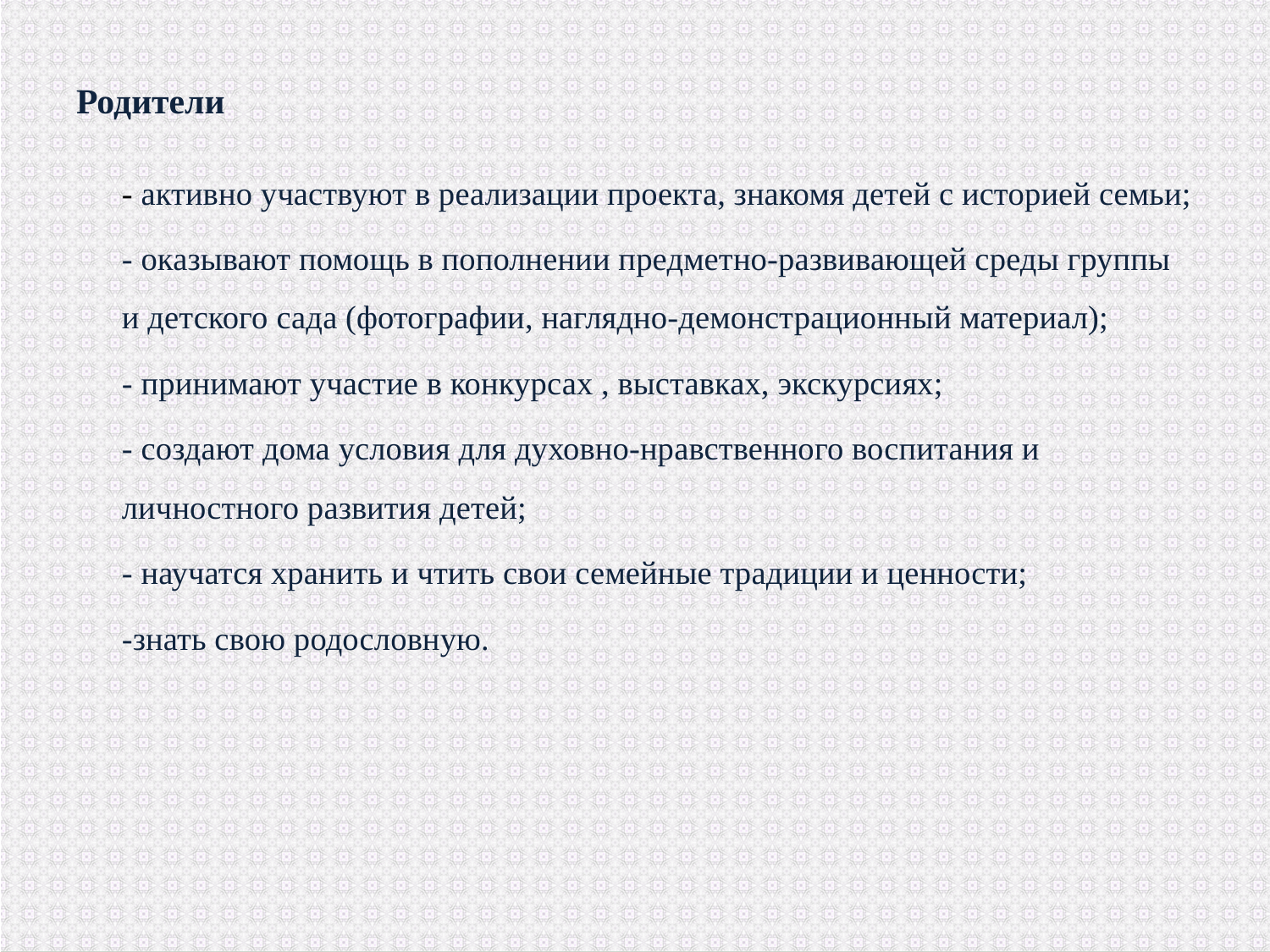

# Родители
- активно участвуют в реализации проекта, знакомя детей с историей семьи;
- оказывают помощь в пополнении предметно-развивающей среды группы и детского сада (фотографии, наглядно-демонстрационный материал);
- принимают участие в конкурсах , выставках, экскурсиях;
- создают дома условия для духовно-нравственного воспитания и личностного развития детей;
- научатся хранить и чтить свои семейные традиции и ценности;
-знать свою родословную.